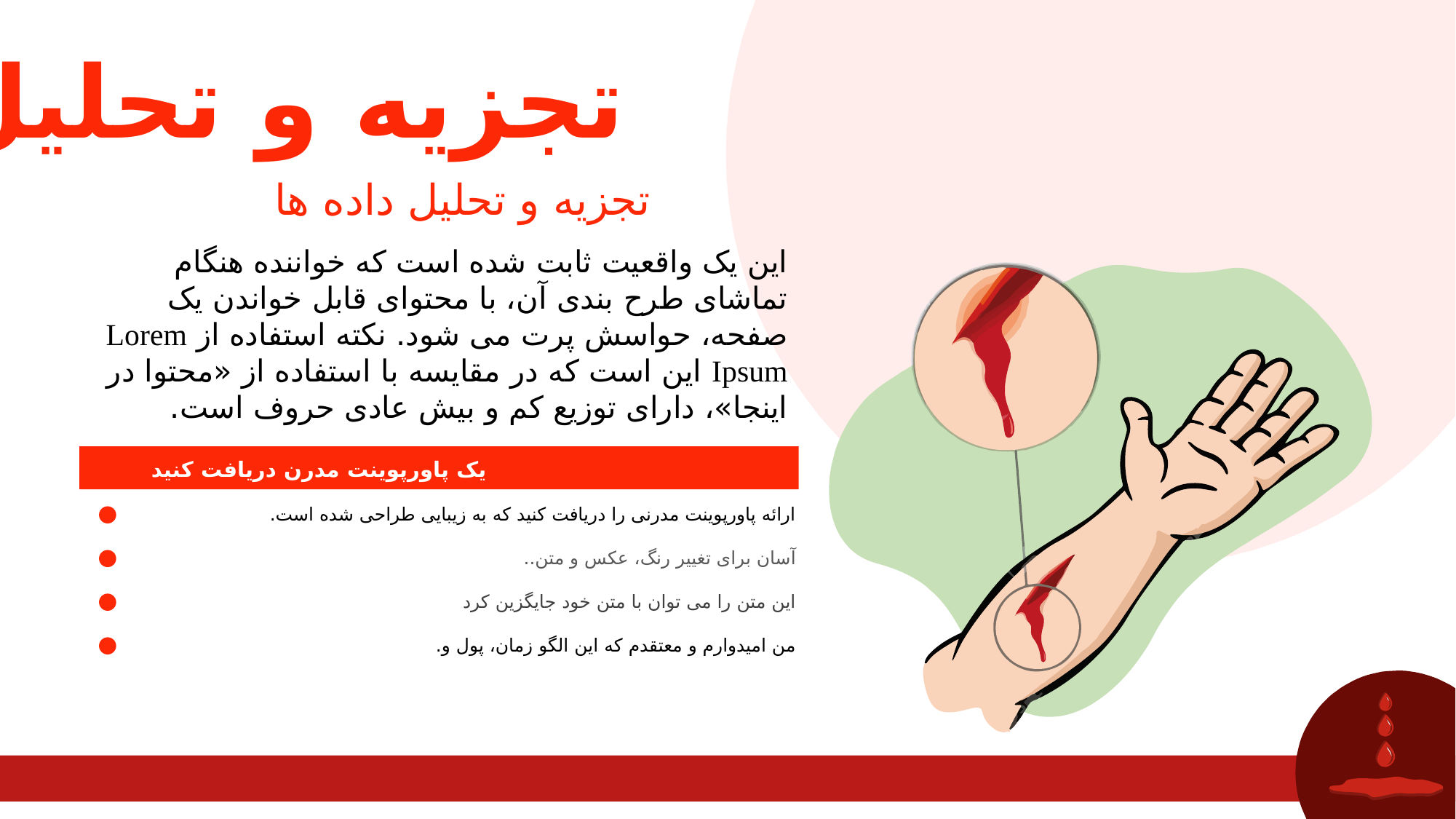

تجزیه و تحلیل
تجزیه و تحلیل داده ها
این یک واقعیت ثابت شده است که خواننده هنگام تماشای طرح بندی آن، با محتوای قابل خواندن یک صفحه، حواسش پرت می شود. نکته استفاده از Lorem Ipsum این است که در مقایسه با استفاده از «محتوا در اینجا»، دارای توزیع کم و بیش عادی حروف است.

یک پاورپوینت مدرن دریافت کنید
ارائه پاورپوینت مدرنی را دریافت کنید که به زیبایی طراحی شده است.

آسان برای تغییر رنگ، عکس و متن..

این متن را می توان با متن خود جایگزین کرد

من امیدوارم و معتقدم که این الگو زمان، پول و.